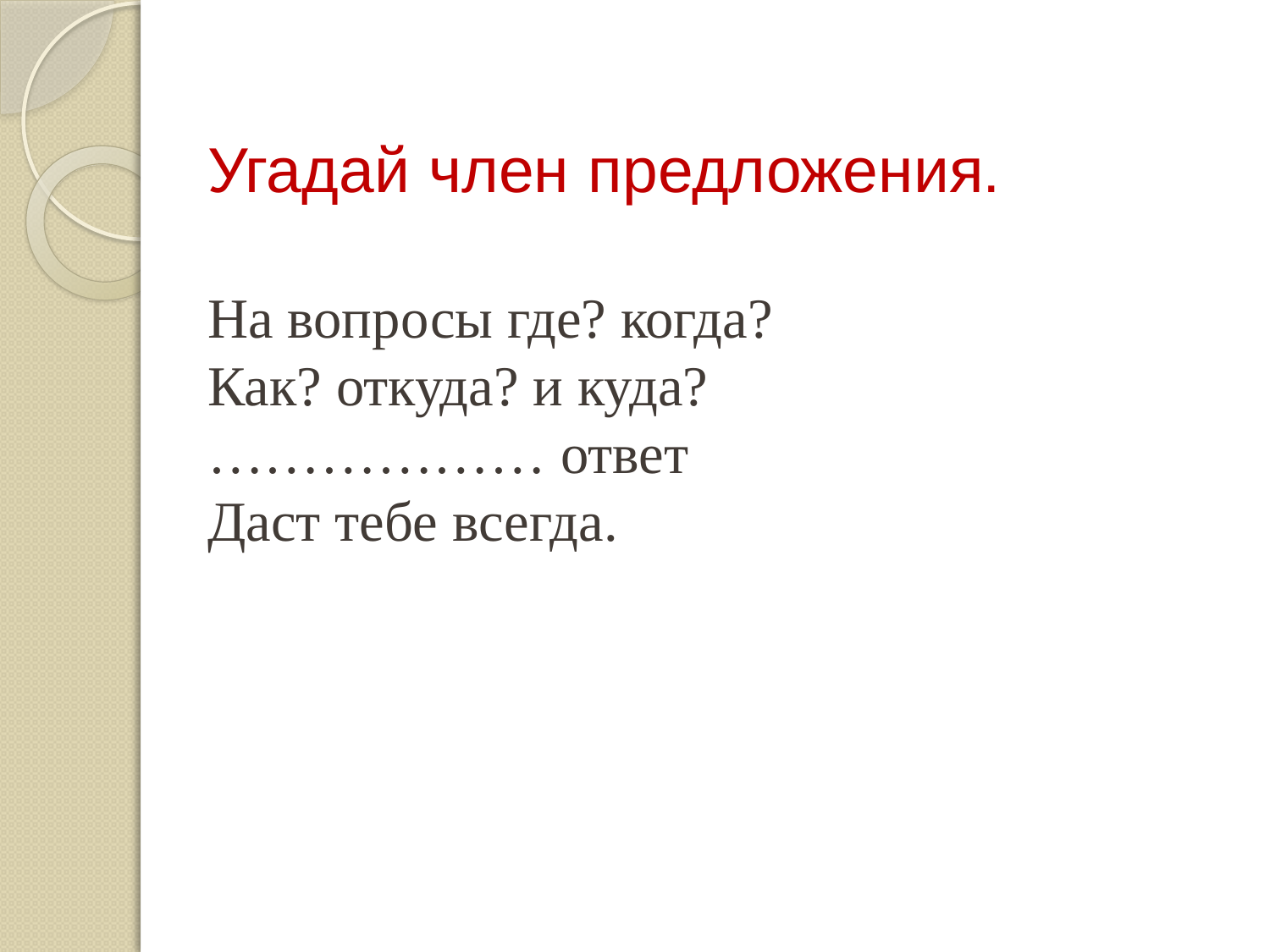

# Угадай член предложения. На вопросы где? когда? Как? откуда? и куда? ……………… ответ Даст тебе всегда.